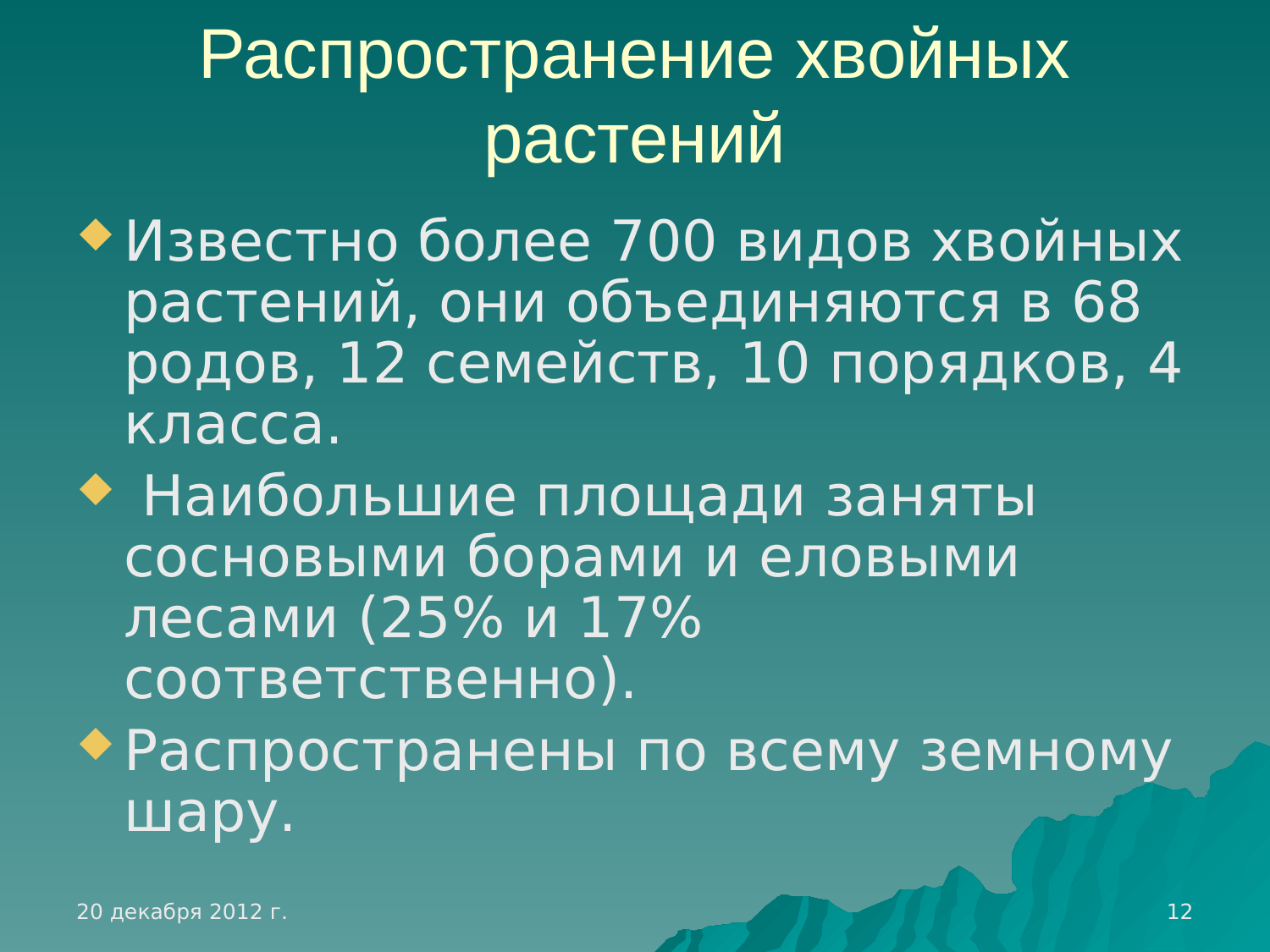

# Распространение хвойных растений
Известно более 700 видов хвойных растений, они объединяются в 68 родов, 12 семейств, 10 порядков, 4 класса.
 Наибольшие площади заняты сосновыми борами и еловыми лесами (25% и 17% соответственно).
Распространены по всему земному шару.
20 декабря 2012 г.
12